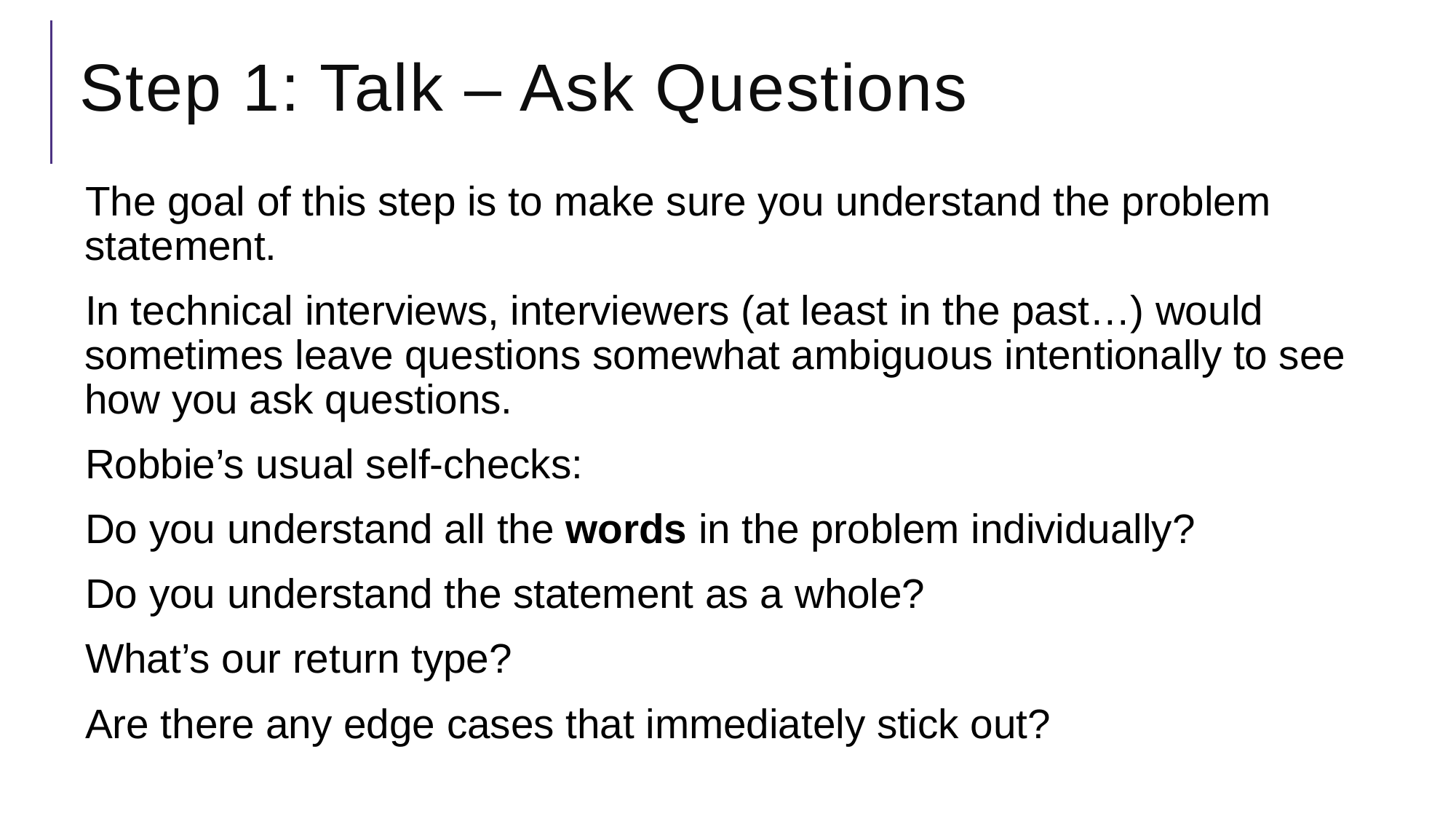

# Step 1: Talk – Ask Questions
The goal of this step is to make sure you understand the problem statement.
In technical interviews, interviewers (at least in the past…) would sometimes leave questions somewhat ambiguous intentionally to see how you ask questions.
Robbie’s usual self-checks:
Do you understand all the words in the problem individually?
Do you understand the statement as a whole?
What’s our return type?
Are there any edge cases that immediately stick out?